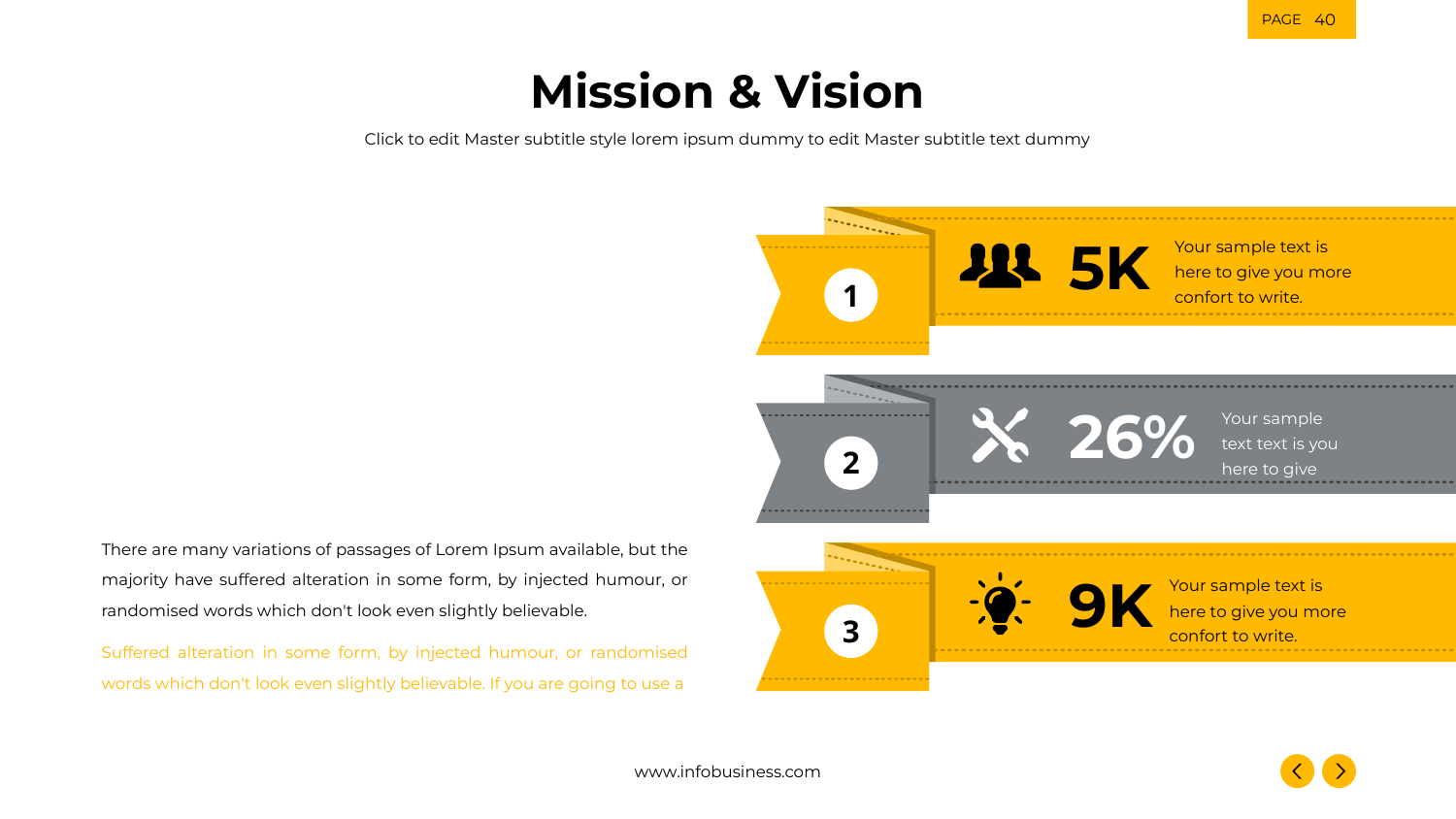

40
# Mission & Vision
Click to edit Master subtitle style lorem ipsum dummy to edit Master subtitle text dummy

5K
Your sample text is
here to give you more
confort to write.

1

26%
Your sample text text is you
here to give

2
There are many variations of passages of Lorem Ipsum available, but the majority have suffered alteration in some form, by injected humour, or randomised words which don't look even slightly believable.

9K
Your sample text is
here to give you more
confort to write.

3
Suffered alteration in some form, by injected humour, or randomised words which don't look even slightly believable. If you are going to use a
www.infobusiness.com